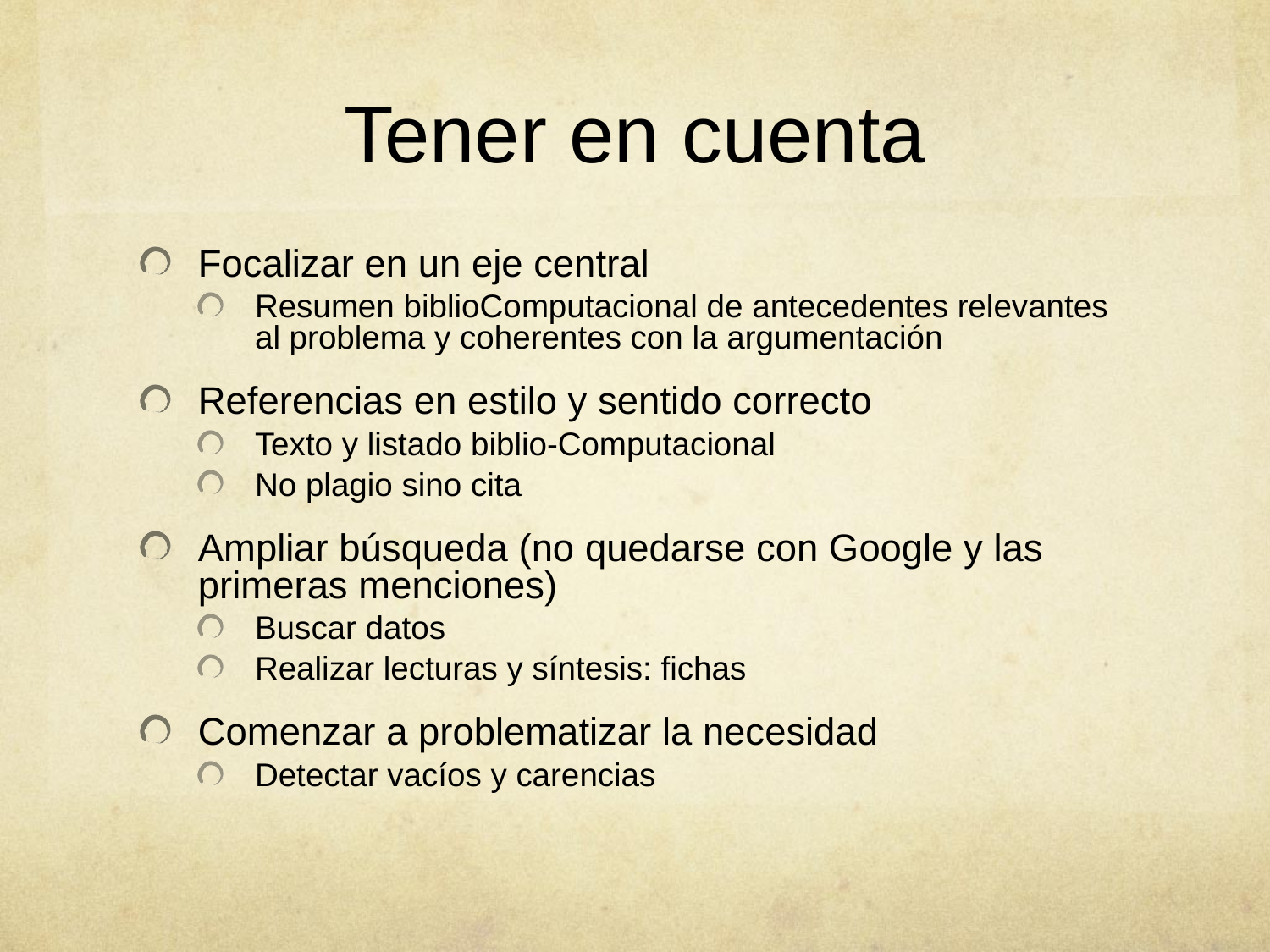

# Tener en cuenta
Focalizar en un eje central
Resumen biblioComputacional de antecedentes relevantes al problema y coherentes con la argumentación
Referencias en estilo y sentido correcto
Texto y listado biblio-Computacional
No plagio sino cita
Ampliar búsqueda (no quedarse con Google y las primeras menciones)
Buscar datos
Realizar lecturas y síntesis: fichas
Comenzar a problematizar la necesidad
Detectar vacíos y carencias